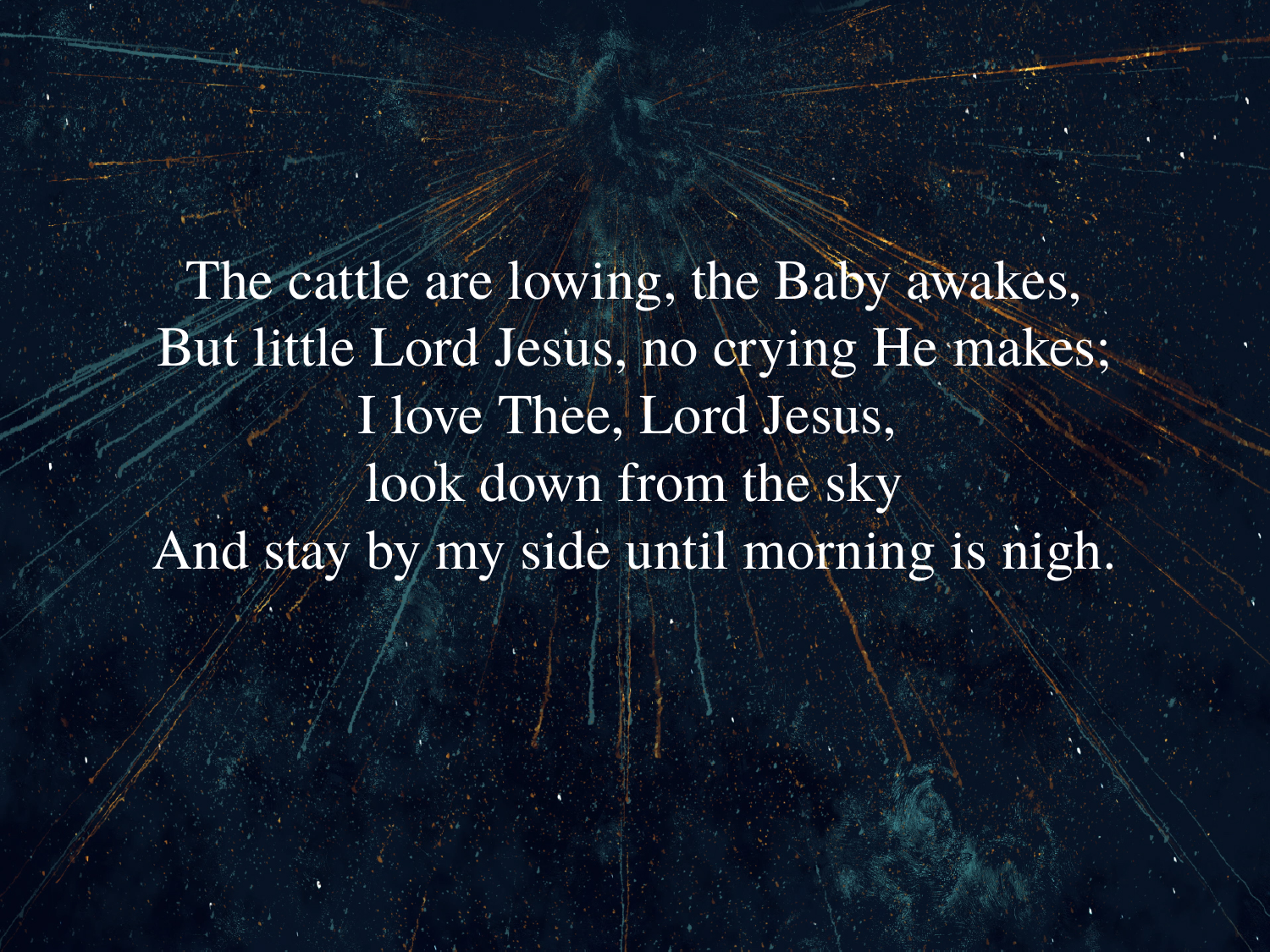

# The cattle are lowing, the Baby awakes, But little Lord Jesus, no crying He makes; I love Thee, Lord Jesus, look down from the sky And stay by my side until morning is nigh.